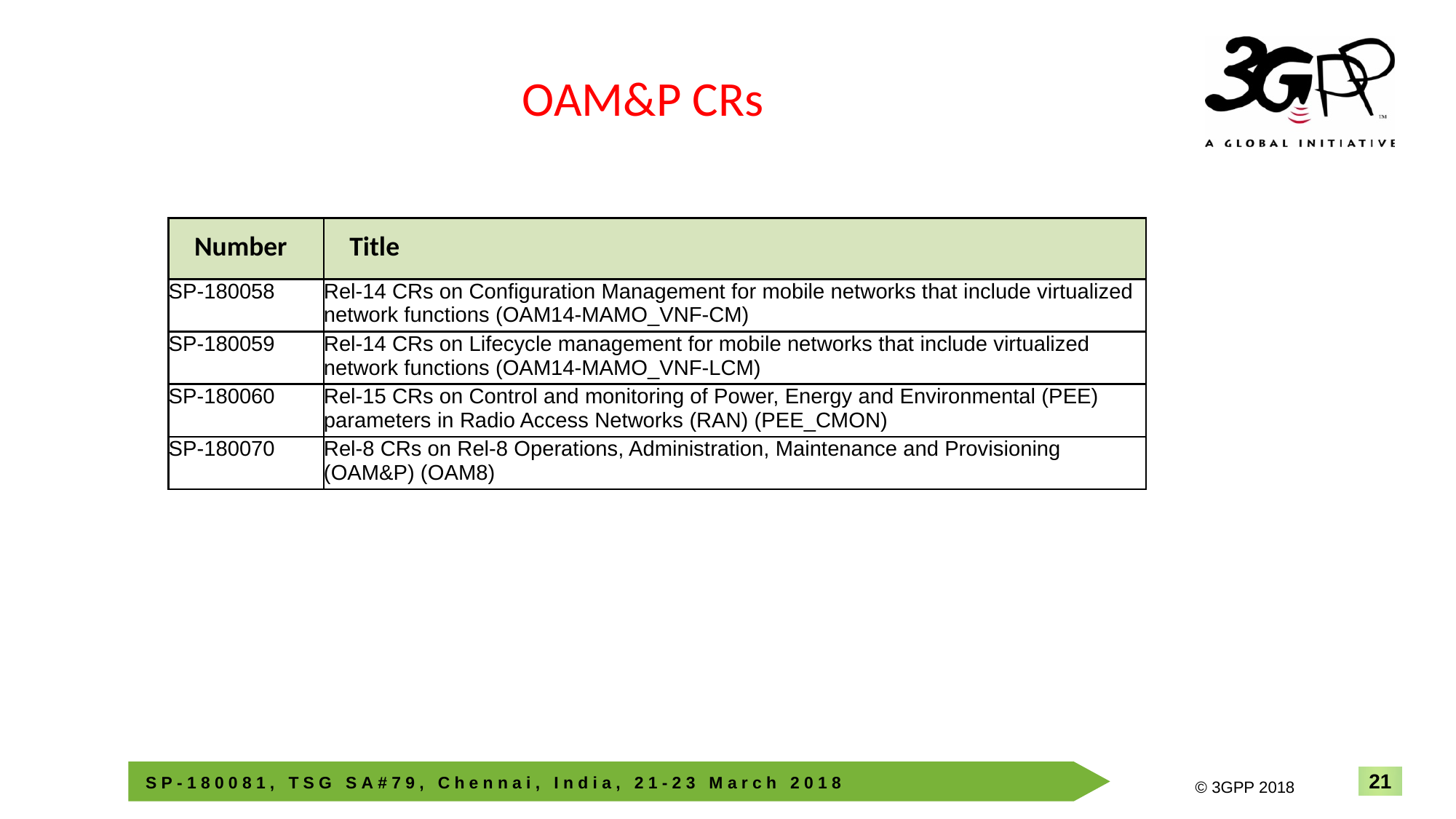

OAM&P CRs
| Number | Title |
| --- | --- |
| SP-180058 | Rel-14 CRs on Configuration Management for mobile networks that include virtualized network functions (OAM14-MAMO\_VNF-CM) |
| SP-180059 | Rel-14 CRs on Lifecycle management for mobile networks that include virtualized network functions (OAM14-MAMO\_VNF-LCM) |
| SP-180060 | Rel-15 CRs on Control and monitoring of Power, Energy and Environmental (PEE) parameters in Radio Access Networks (RAN) (PEE\_CMON) |
| SP-180070 | Rel-8 CRs on Rel-8 Operations, Administration, Maintenance and Provisioning (OAM&P) (OAM8) |